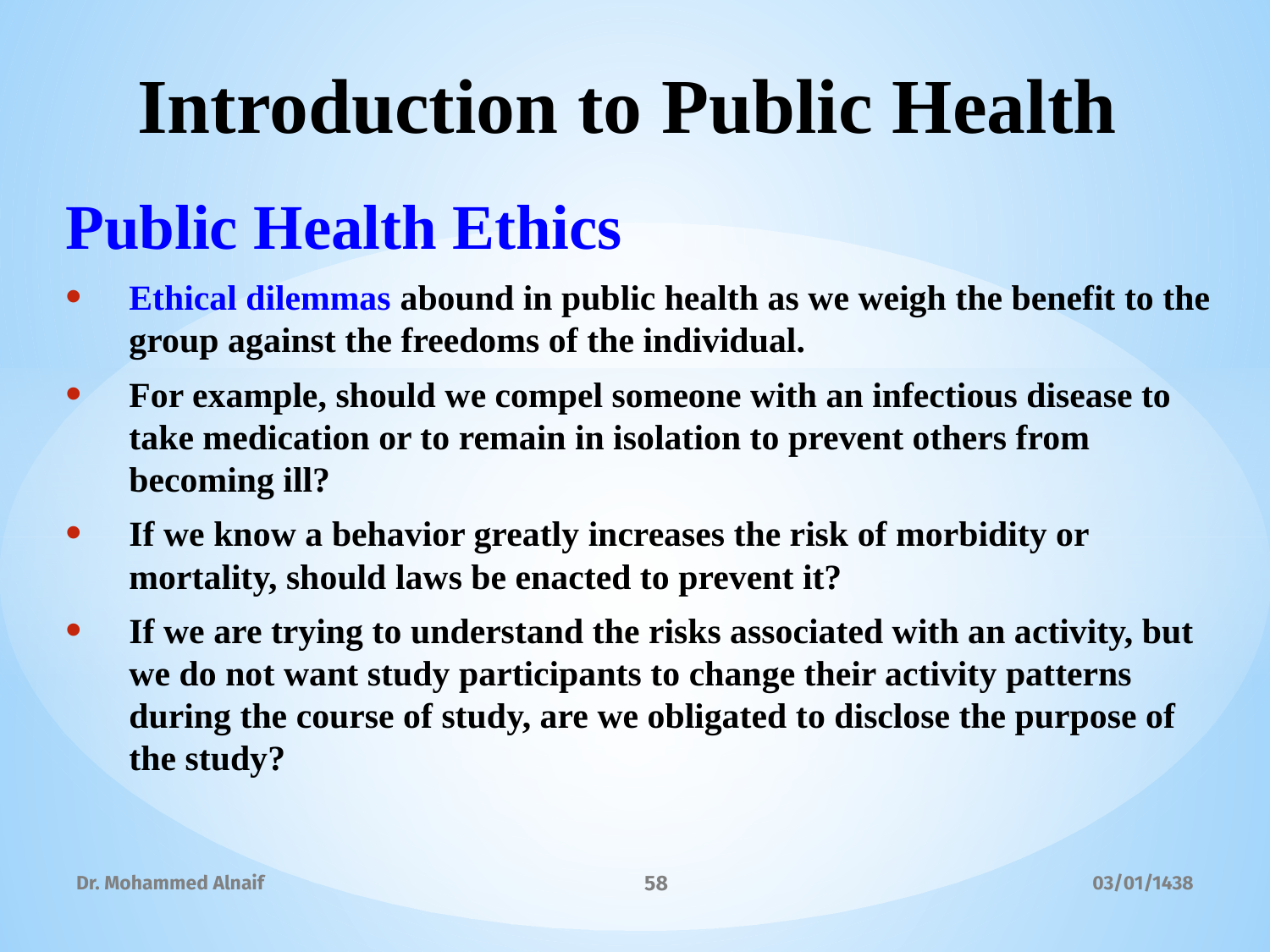

# Introduction to Public Health
Public Health Ethics
Ethical dilemmas abound in public health as we weigh the benefit to the group against the freedoms of the individual.
For example, should we compel someone with an infectious disease to take medication or to remain in isolation to prevent others from becoming ill?
If we know a behavior greatly increases the risk of morbidity or mortality, should laws be enacted to prevent it?
If we are trying to understand the risks associated with an activity, but we do not want study participants to change their activity patterns during the course of study, are we obligated to disclose the purpose of the study?
Dr. Mohammed Alnaif
58
03/01/1438